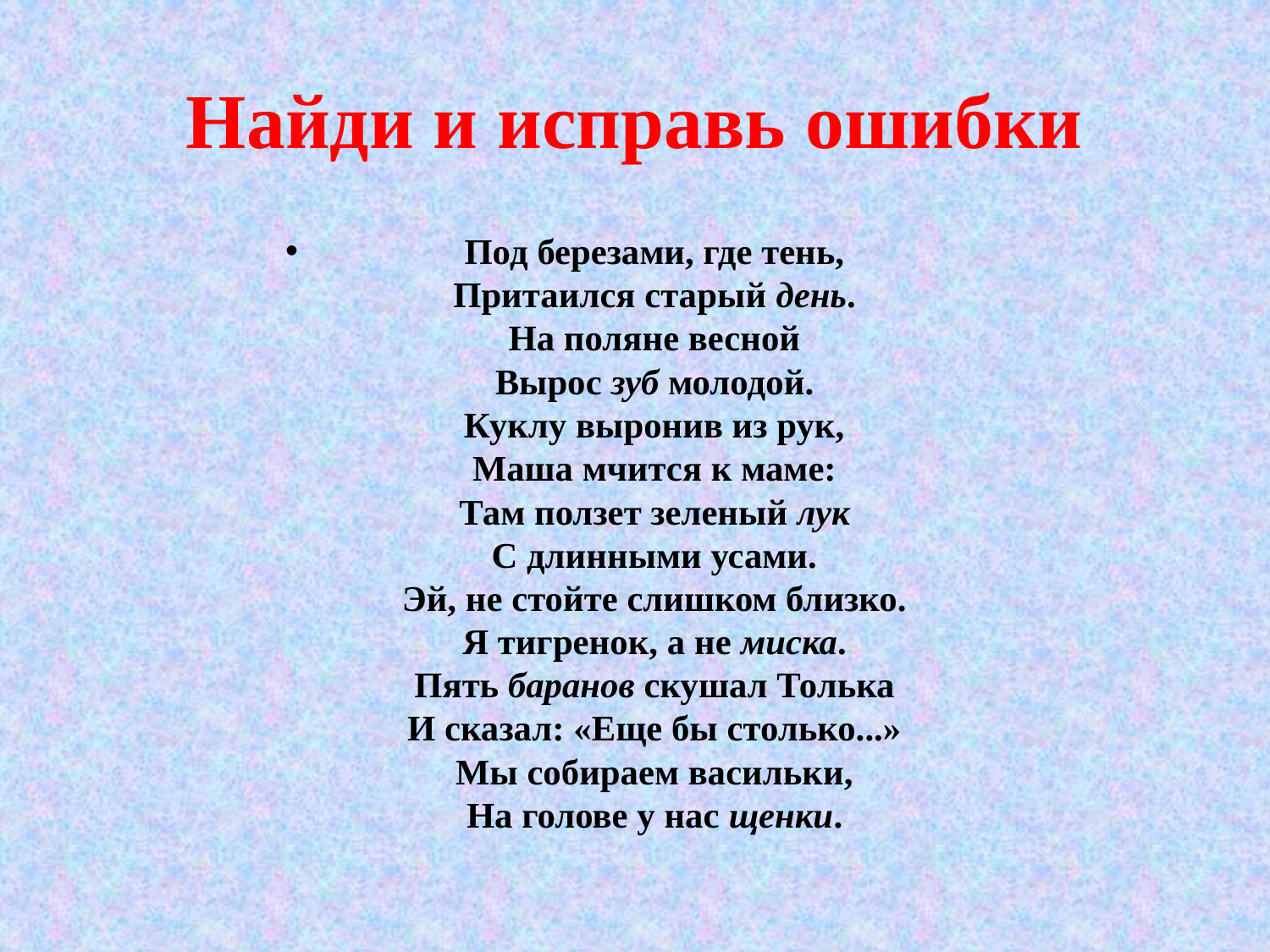

# Найди и исправь ошибки
Под березами, где тень,
Притаился старый день.
На поляне весной
Вырос зуб молодой.
Куклу выронив из рук,
Маша мчится к маме:
Там ползет зеленый лук
С длинными усами.
Эй, не стойте слишком близко.
Я тигренок, а не миска.
Пять баранов скушал Толька
И сказал: «Еще бы столько...»
Мы собираем васильки,
На голове у нас щенки.